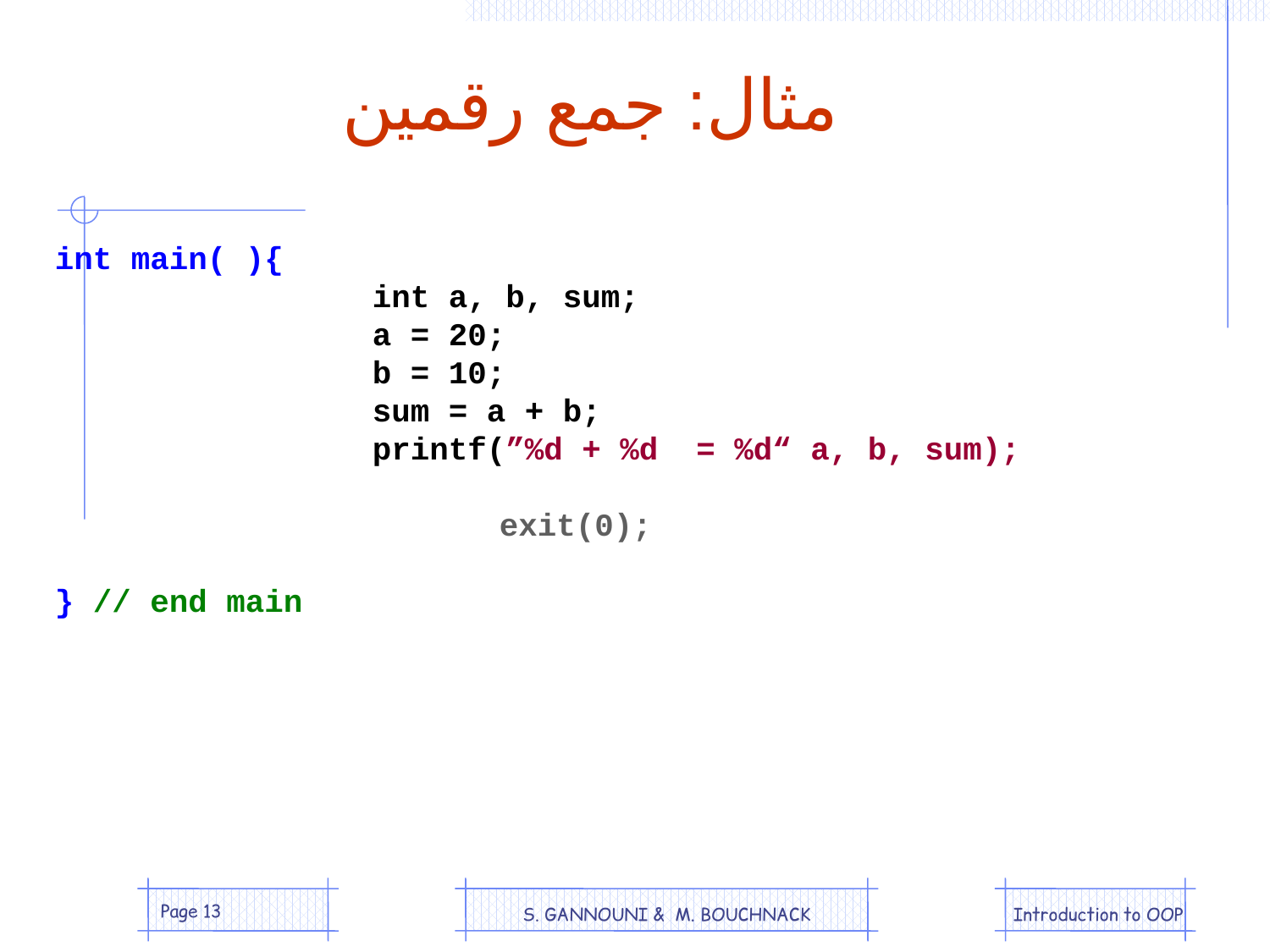

مثال: جمع رقمين

int main( ){
    		int a, b, sum;
  	 		a = 20;
	  		b = 10;
	  		sum = a + b;
	  		printf(”%d + %d  = %d“ a, b, sum);

				exit(0);

} // end main

Page 13
S. GANNOUNI &  M. BOUCHNACK
Introduction to OOP